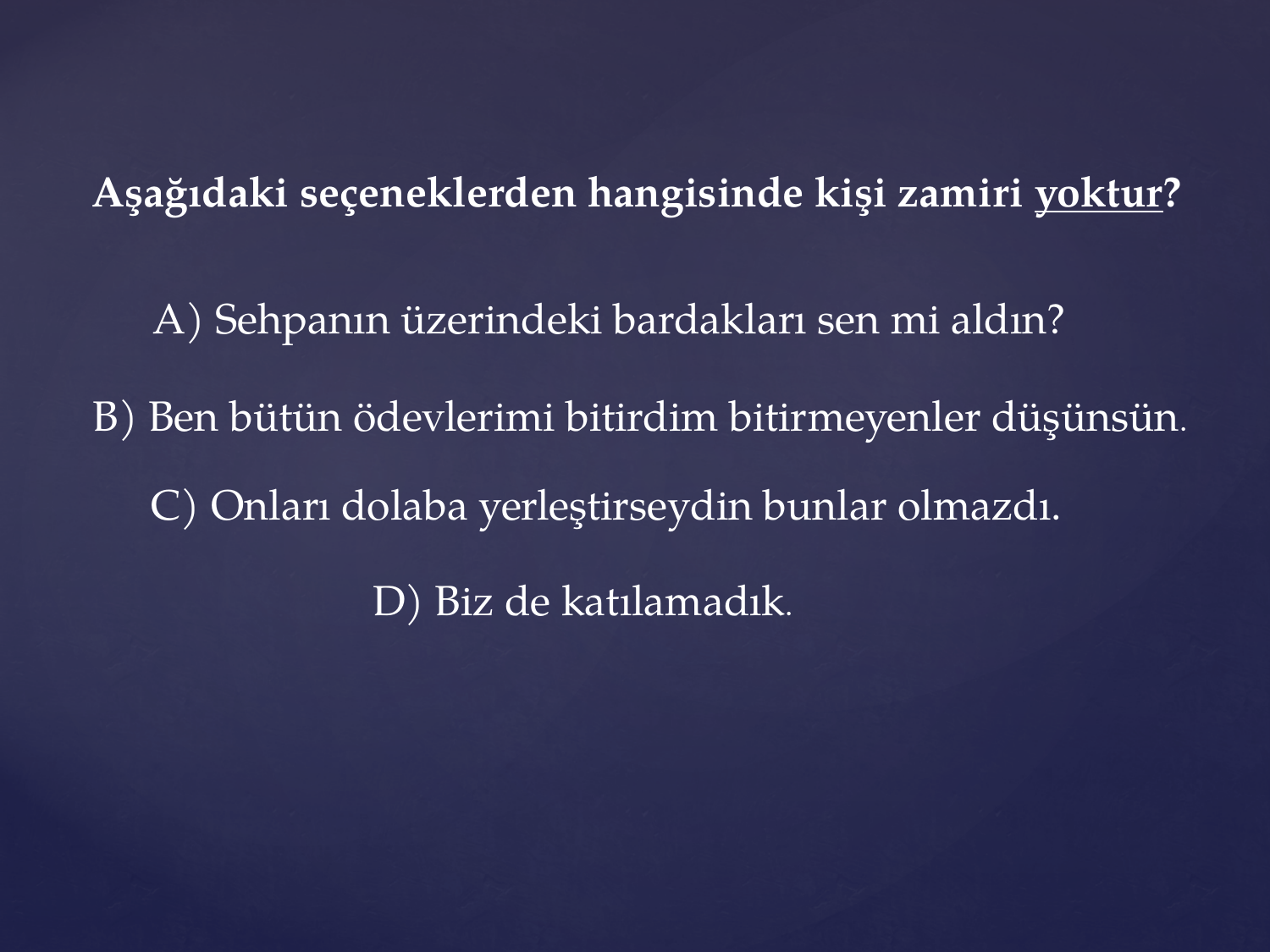

Aşağıdaki seçeneklerden hangisinde kişi zamiri yoktur?
A) Sehpanın üzerindeki bardakları sen mi aldın?
B) Ben bütün ödevlerimi bitirdim bitirmeyenler düşünsün.
C) Onları dolaba yerleştirseydin bunlar olmazdı.
D) Biz de katılamadık.